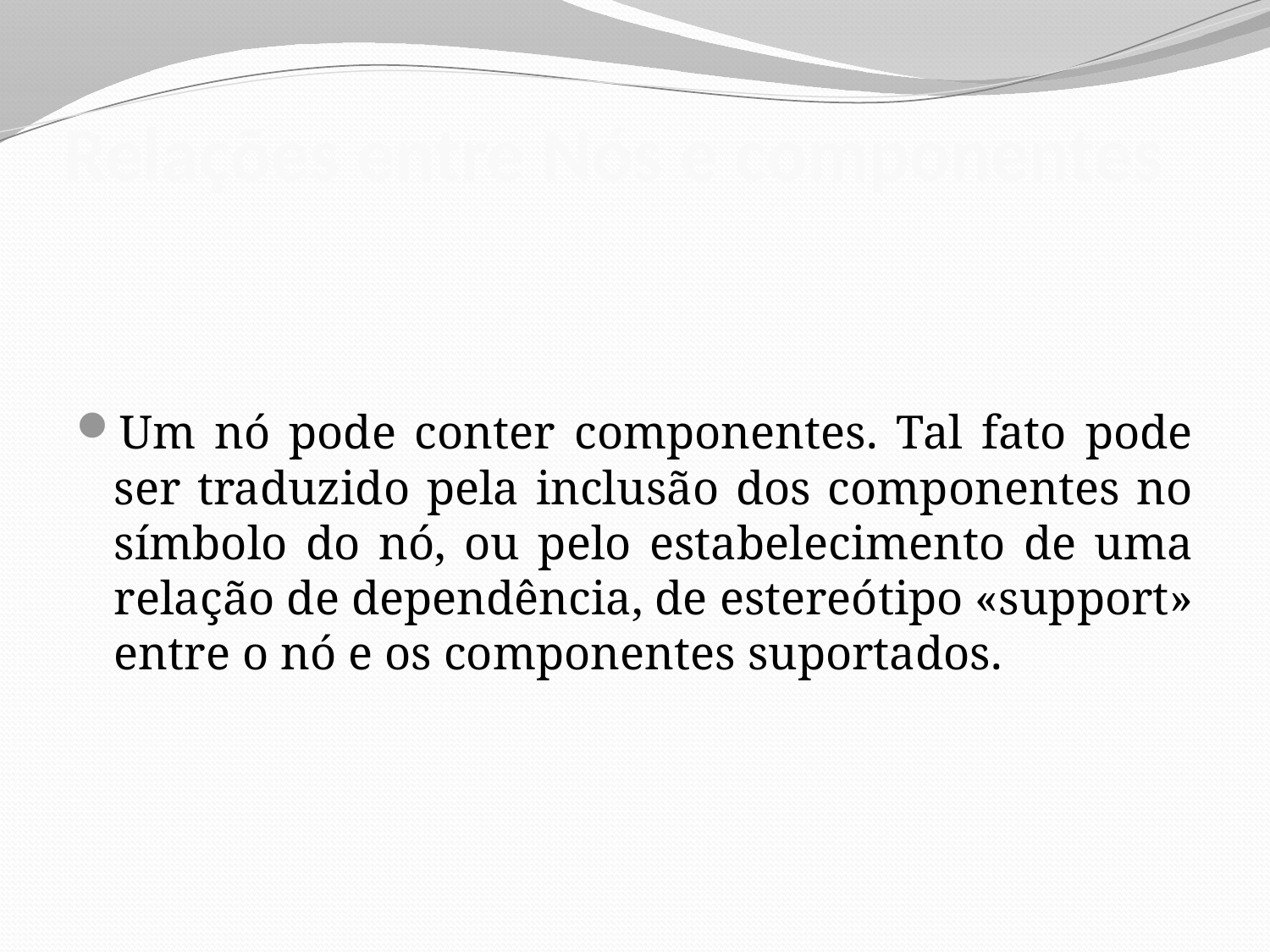

# Relações entre Nós e componentes

Um nó pode conter componentes. Tal fato pode ser traduzido pela inclusão dos componentes no símbolo do nó, ou pelo estabelecimento de uma relação de dependência, de estereótipo «support» entre o nó e os componentes suportados.